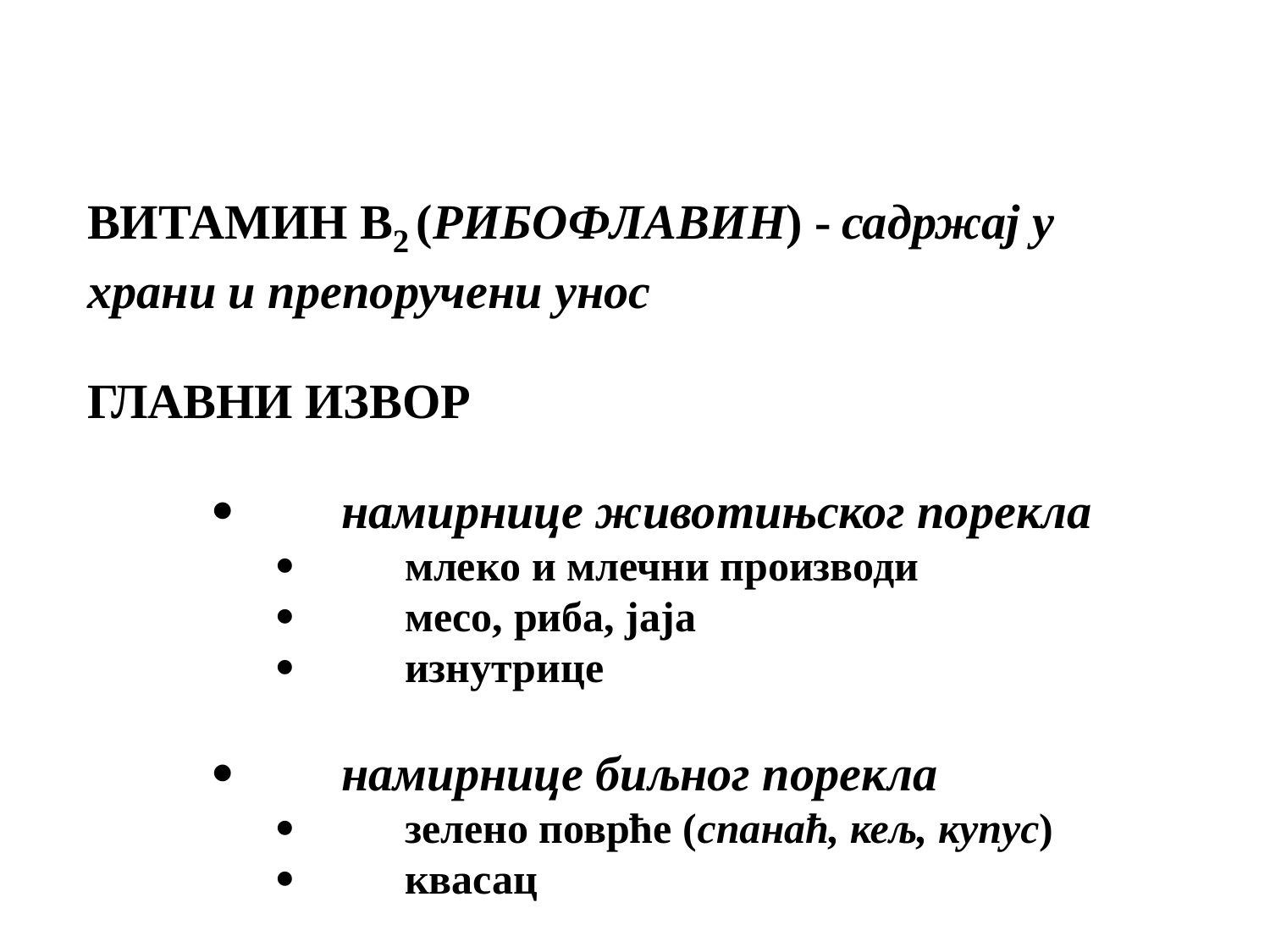

ВИТАМИН B2 (РИБОФЛАВИН) - садржај у храни и препоручени унос

ГЛАВНИ ИЗВОР

•	намирнице животињског порекла
•	млеко и млечни производи
•	месо, риба, јаја
•	изнутрице

•	намирнице биљног порекла
•	зелено поврће (спанаћ, кељ, купус)
•	квасац